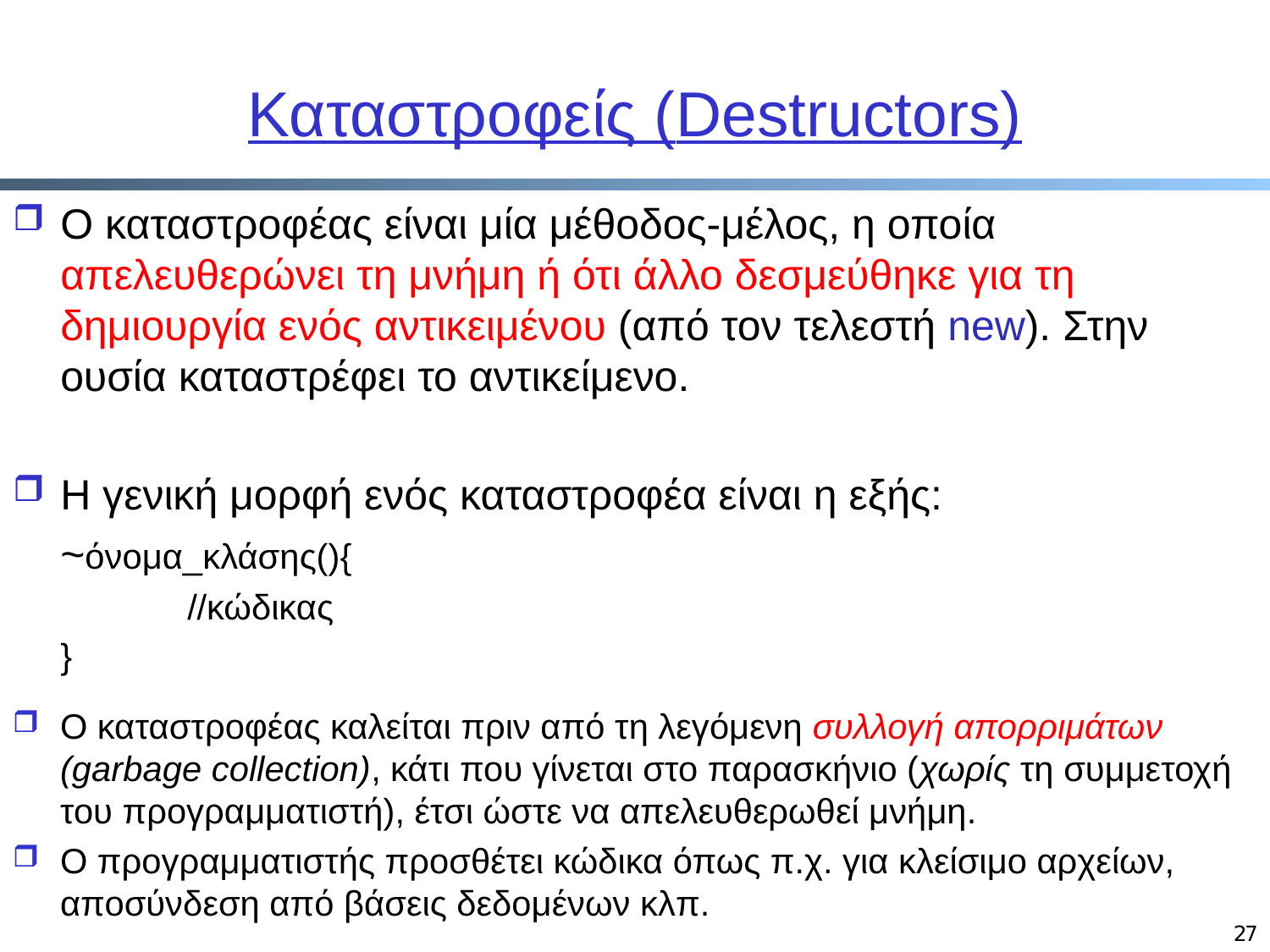

# Καταστροφείς (Destructors)
Ο καταστροφέας είναι μία μέθοδος-μέλος, η οποία απελευθερώνει τη μνήμη ή ότι άλλο δεσμεύθηκε για τη δημιουργία ενός αντικειμένου (από τον τελεστή new). Στην ουσία καταστρέφει το αντικείμενο.

Η γενική μορφή ενός καταστροφέα είναι η εξής:
	~όνομα_κλάσης(){
		//κώδικας
	}

Ο καταστροφέας καλείται πριν από τη λεγόμενη συλλογή απορριμάτων (garbage collection), κάτι που γίνεται στο παρασκήνιο (χωρίς τη συμμετοχή του προγραμματιστή), έτσι ώστε να απελευθερωθεί μνήμη.
Ο προγραμματιστής προσθέτει κώδικα όπως π.χ. για κλείσιμο αρχείων, αποσύνδεση από βάσεις δεδομένων κλπ.
27